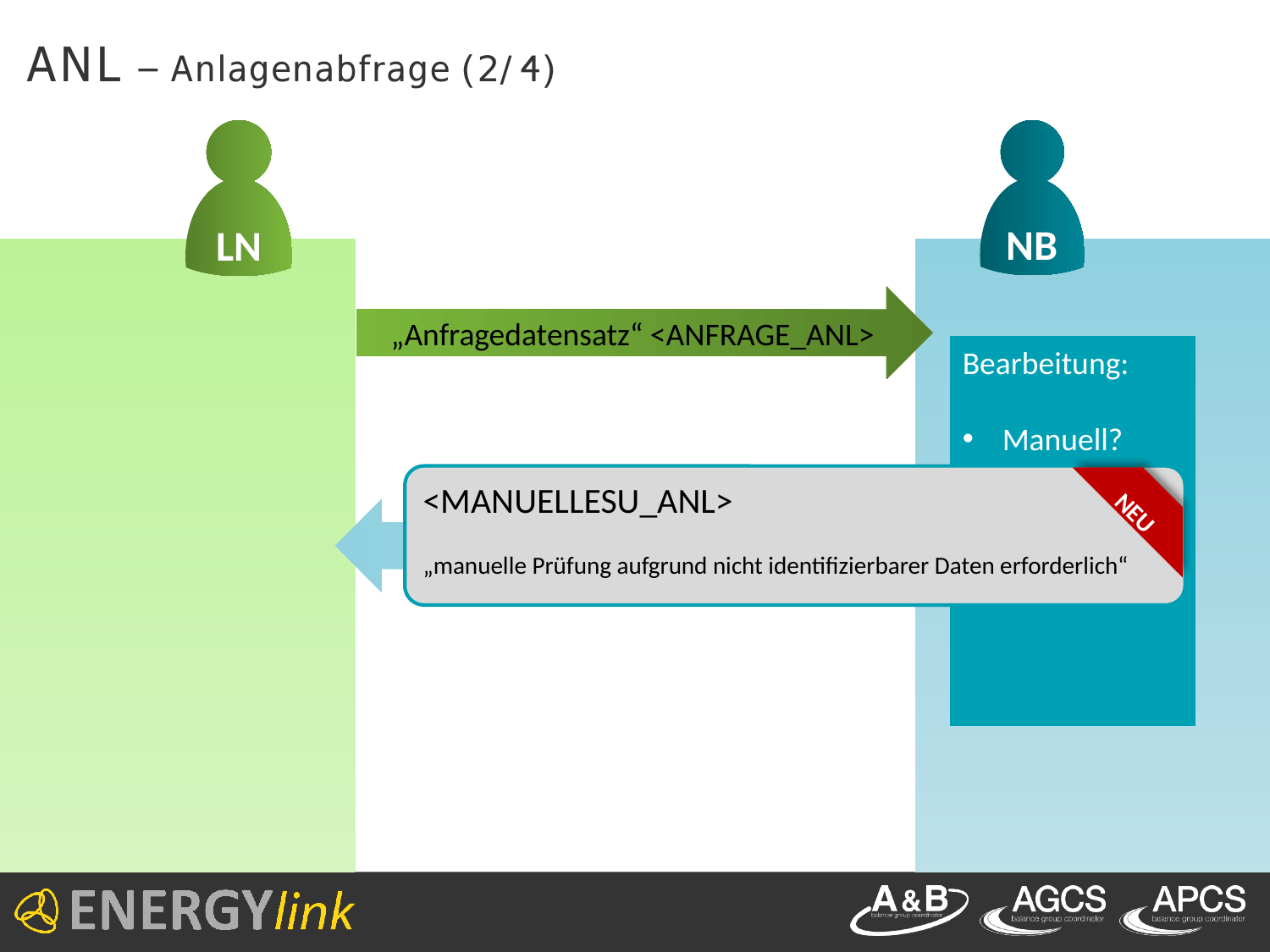

# ANL – Anlagenabfrage (2/4)
LN

NB

„Anfragedatensatz“ <ANFRAGE_ANL>
Bearbeitung:

Manuell?

<MANUELLESU_ANL>

„manuelle Prüfung aufgrund nicht identifizierbarer Daten erforderlich“
NEU
„ZP-Information“ <ANTWORT_ZPID>